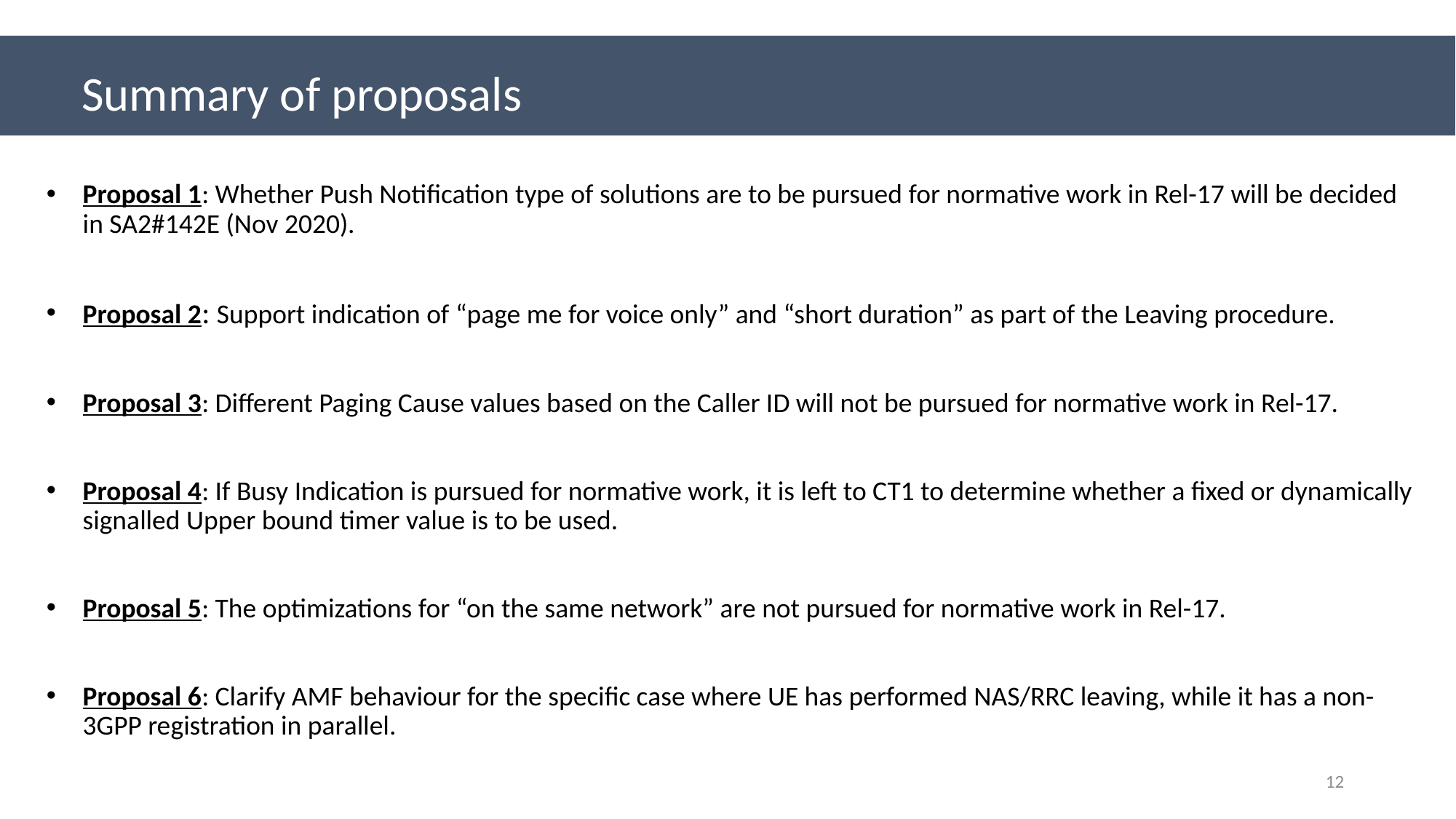

# Summary of proposals
Proposal 1: Whether Push Notification type of solutions are to be pursued for normative work in Rel-17 will be decided in SA2#142E (Nov 2020).

Proposal 2: Support indication of “page me for voice only” and “short duration” as part of the Leaving procedure.

Proposal 3: Different Paging Cause values based on the Caller ID will not be pursued for normative work in Rel-17.

Proposal 4: If Busy Indication is pursued for normative work, it is left to CT1 to determine whether a fixed or dynamically signalled Upper bound timer value is to be used.

Proposal 5: The optimizations for “on the same network” are not pursued for normative work in Rel-17.

Proposal 6: Clarify AMF behaviour for the specific case where UE has performed NAS/RRC leaving, while it has a non-3GPP registration in parallel.

12